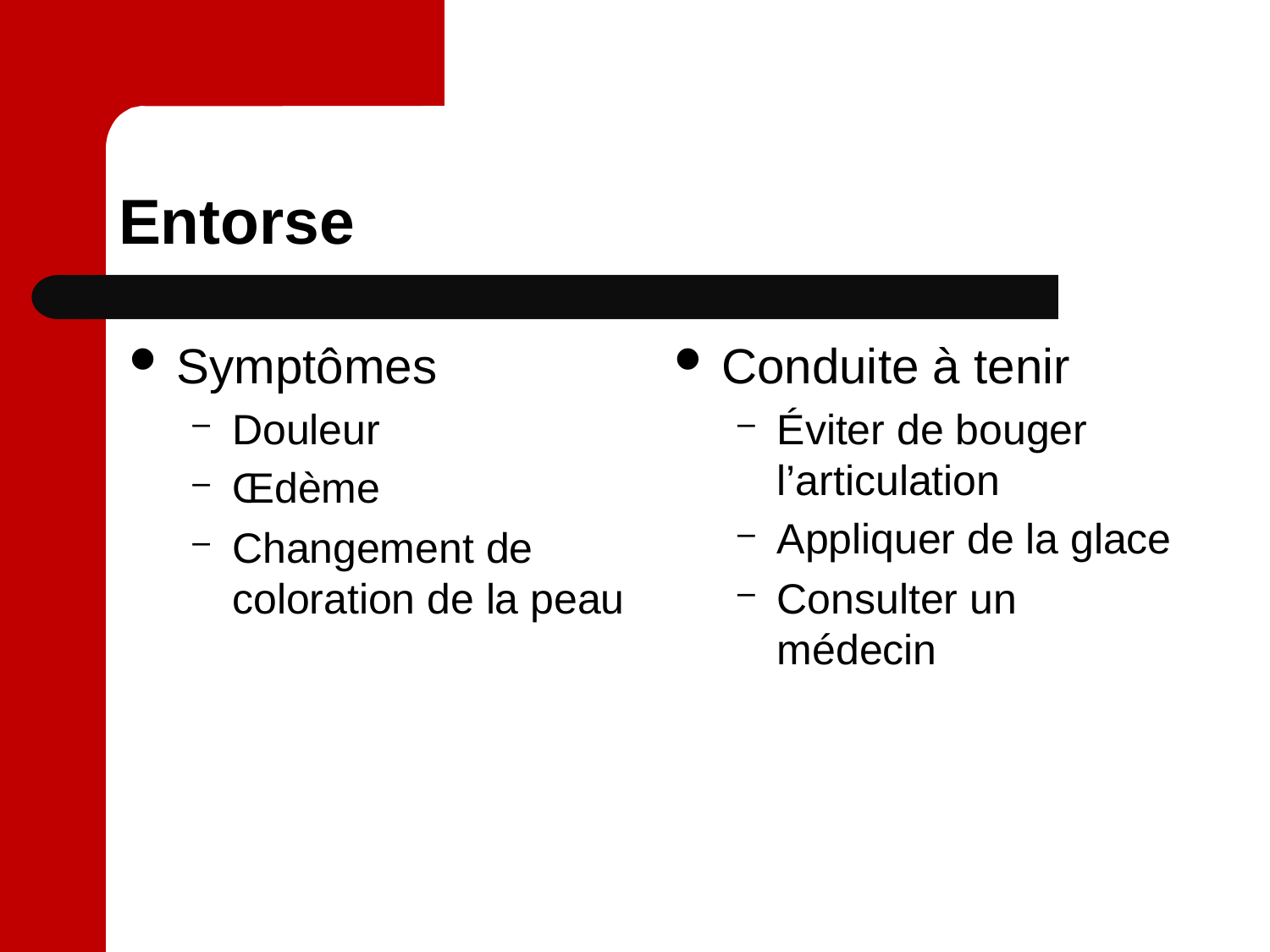

# Entorse
Symptômes
Douleur
Œdème
Changement de coloration de la peau

Conduite à tenir
Éviter de bouger l’articulation
Appliquer de la glace
Consulter un médecin